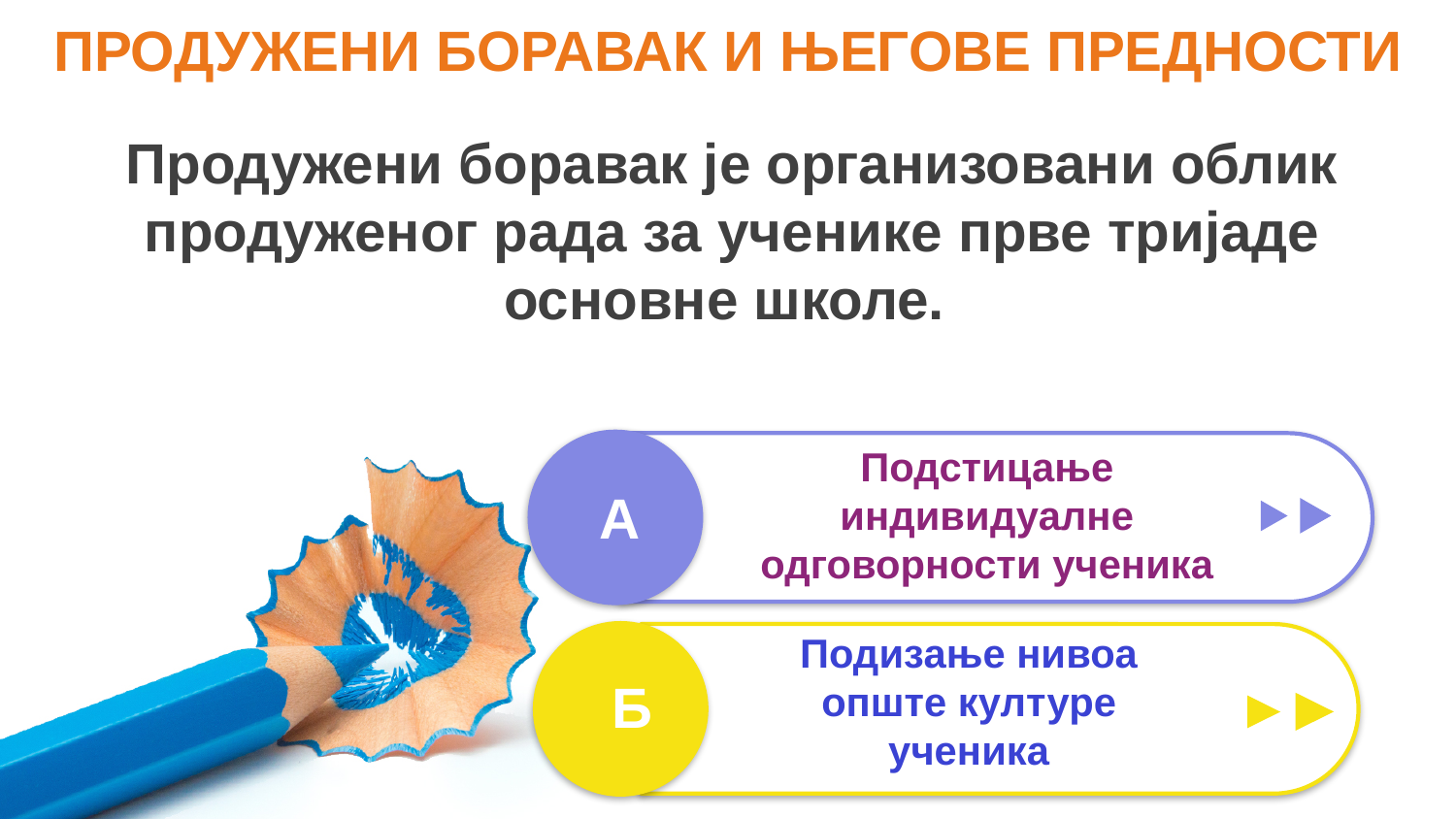

ПРОДУЖЕНИ БОРАВАК И ЊЕГОВЕ ПРЕДНОСТИ

Продужени боравак је организовани облик продуженог рада за ученике прве тријаде основне школе.

Подстицање индивидуалне одговорности ученика
А

Подизање нивоа опште културе ученика

Б